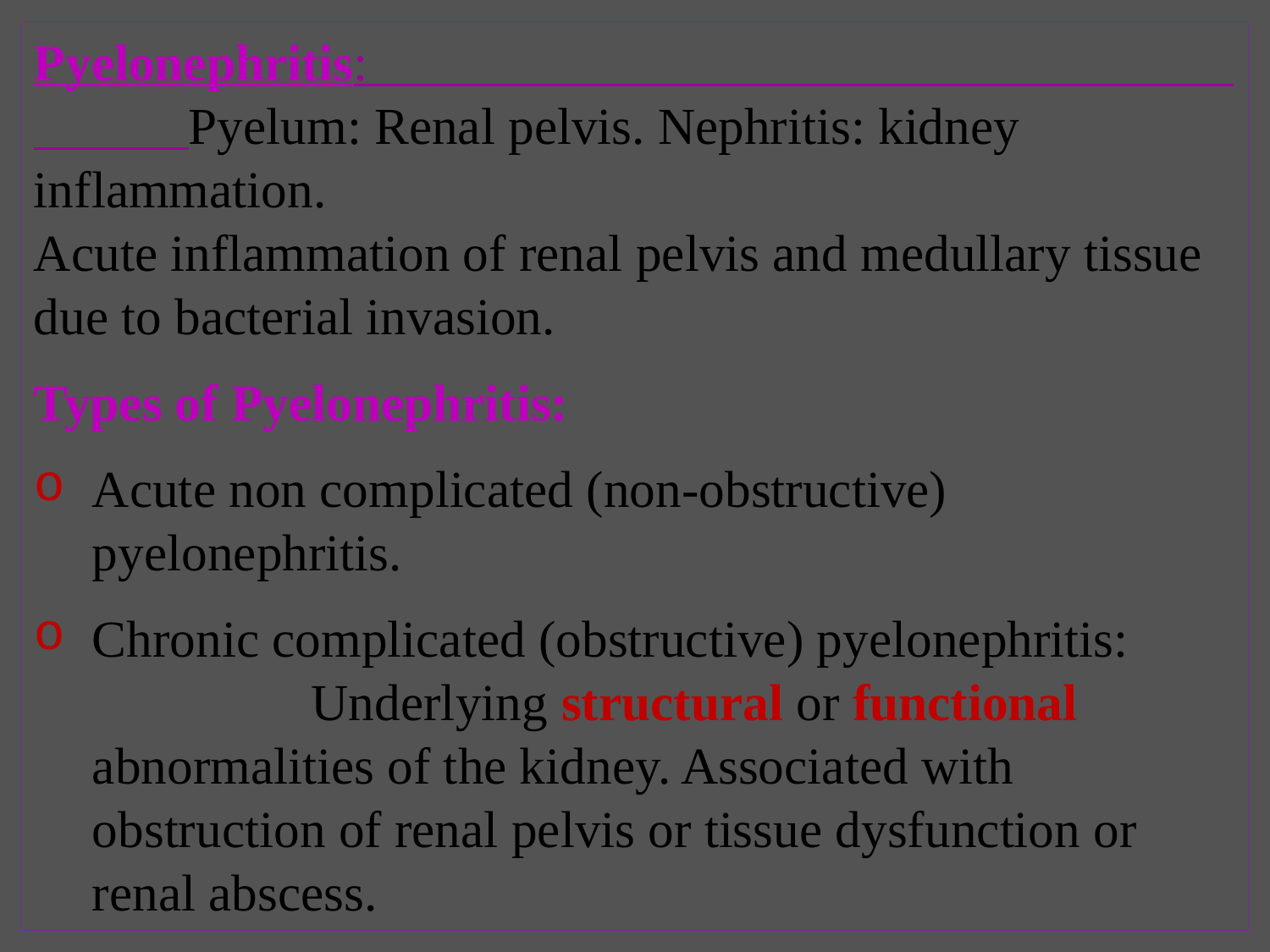

Pyelonephritis:                                                                                Pyelum: Renal pelvis. Nephritis: kidney inflammation.                                                              Acute inflammation of renal pelvis and medullary tissue due to bacterial invasion.
Types of Pyelonephritis:
Acute non complicated (non-obstructive) pyelonephritis.
Chronic complicated (obstructive) pyelonephritis:                          Underlying structural or functional abnormalities of the kidney. Associated with obstruction of renal pelvis or tissue dysfunction or renal abscess.
# N